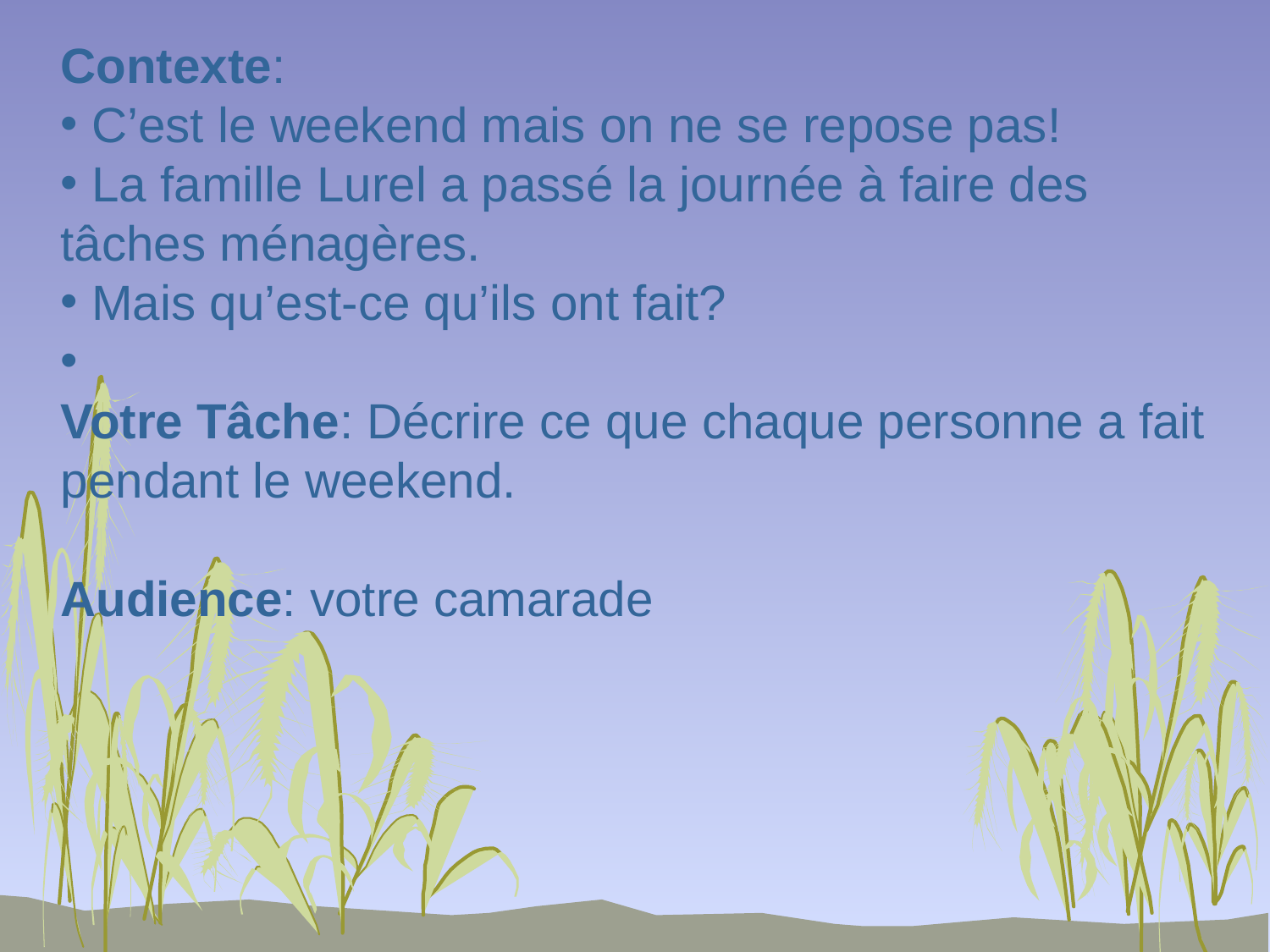

Contexte:
 C’est le weekend mais on ne se repose pas!
 La famille Lurel a passé la journée à faire des tâches ménagères.
 Mais qu’est-ce qu’ils ont fait?

Votre Tâche: Décrire ce que chaque personne a fait pendant le weekend.

Audience: votre camarade